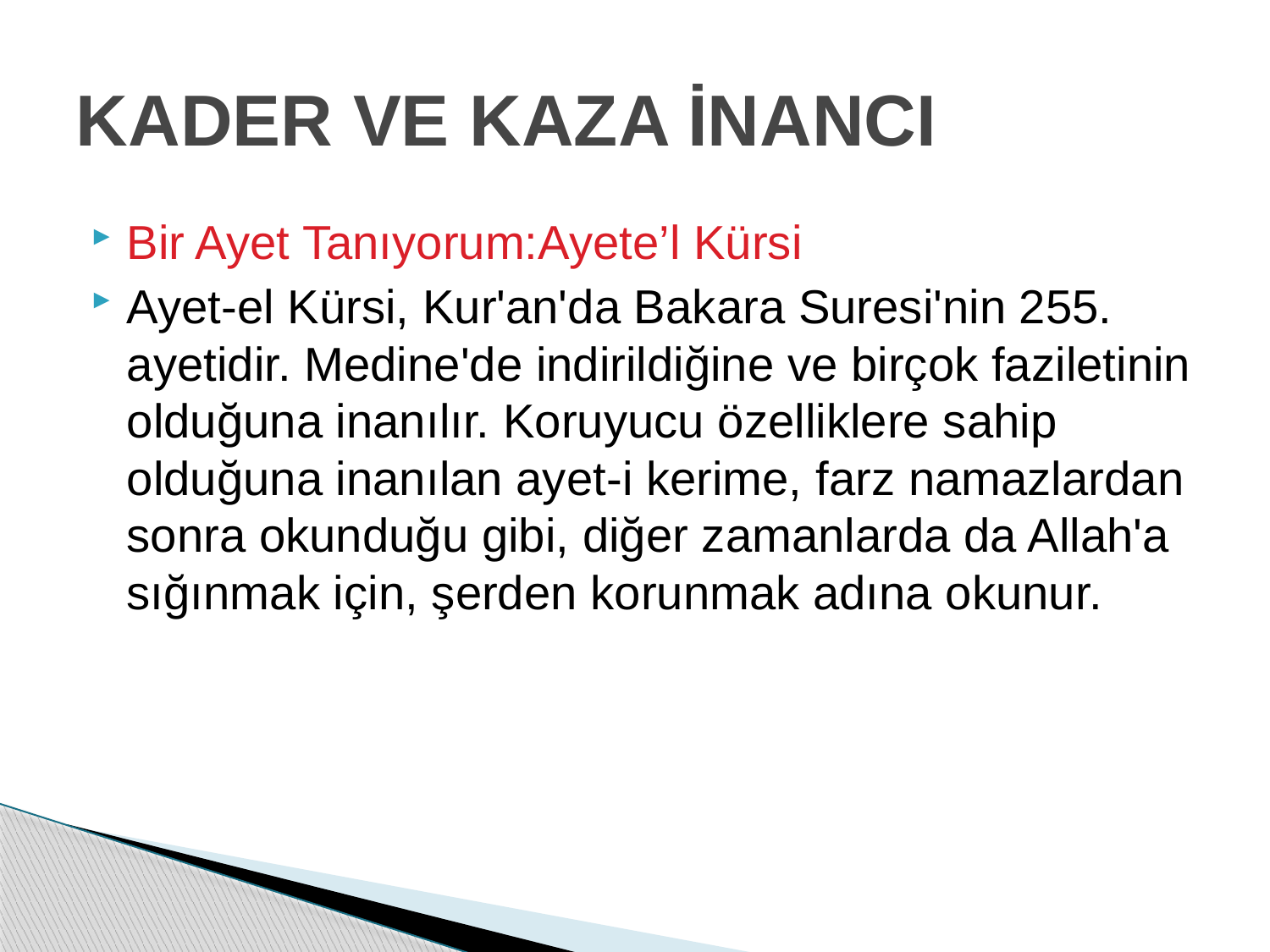

# KADER VE KAZA İNANCI
Bir Ayet Tanıyorum:Ayete’l Kürsi
Ayet-el Kürsi, Kur'an'da Bakara Suresi'nin 255. ayetidir. Medine'de indirildiğine ve birçok faziletinin olduğuna inanılır. Koruyucu özelliklere sahip olduğuna inanılan ayet-i kerime, farz namazlardan sonra okunduğu gibi, diğer zamanlarda da Allah'a sığınmak için, şerden korunmak adına okunur.